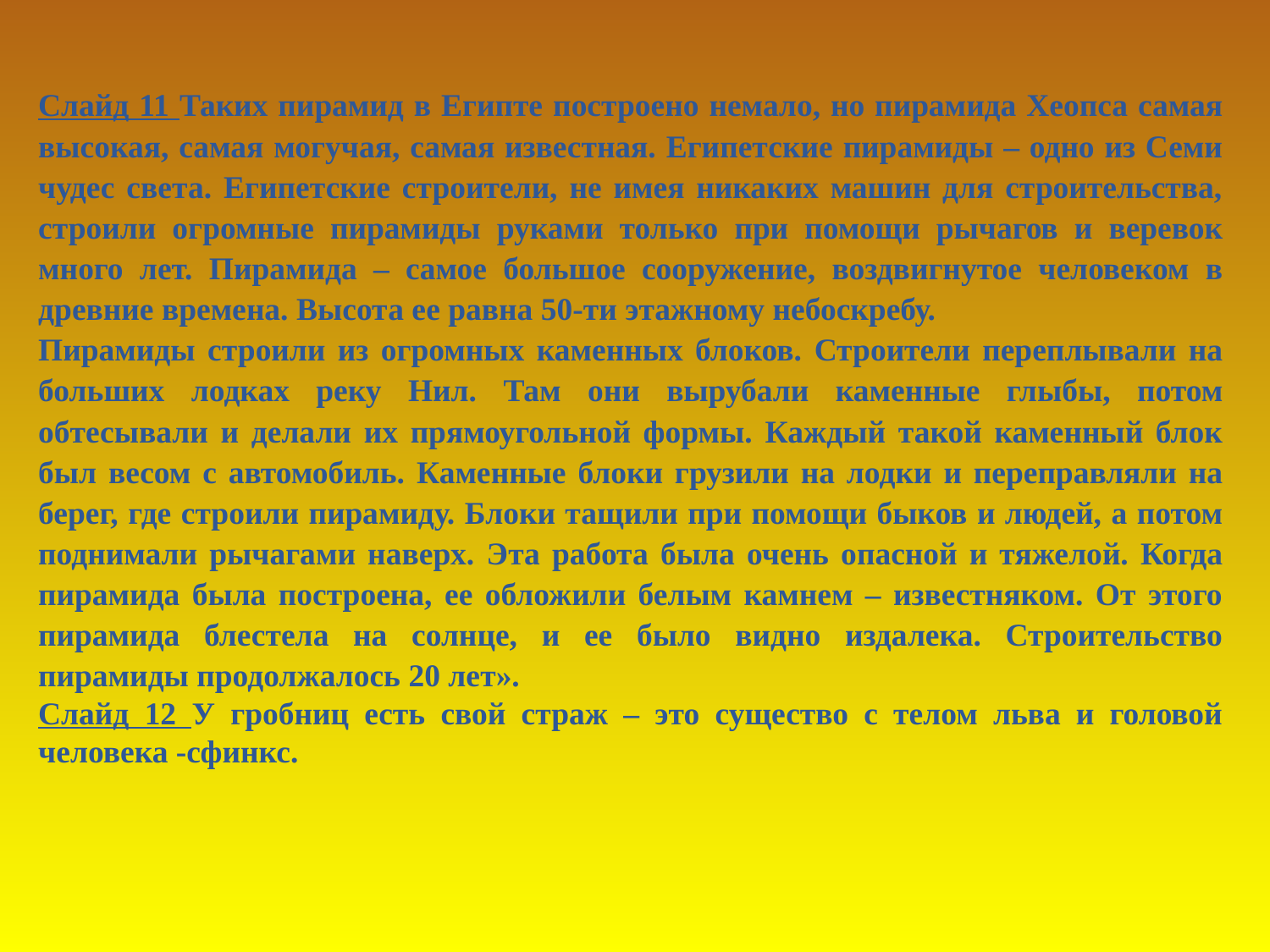

Слайд 11 Таких пирамид в Египте построено немало, но пирамида Хеопса самая высокая, самая могучая, самая известная. Египетские пирамиды – одно из Семи чудес света. Египетские строители, не имея никаких машин для строительства, строили огромные пирамиды руками только при помощи рычагов и веревок много лет. Пирамида – самое большое сооружение, воздвигнутое человеком в древние времена. Высота ее равна 50-ти этажному небоскребу.
Пирамиды строили из огромных каменных блоков. Строители переплывали на больших лодках реку Нил. Там они вырубали каменные глыбы, потом обтесывали и делали их прямоугольной формы. Каждый такой каменный блок был весом с автомобиль. Каменные блоки грузили на лодки и переправляли на берег, где строили пирамиду. Блоки тащили при помощи быков и людей, а потом поднимали рычагами наверх. Эта работа была очень опасной и тяжелой. Когда пирамида была построена, ее обложили белым камнем – известняком. От этого пирамида блестела на солнце, и ее было видно издалека. Строительство пирамиды продолжалось 20 лет».
Слайд 12 У гробниц есть свой страж – это существо с телом льва и головой человека -сфинкс.